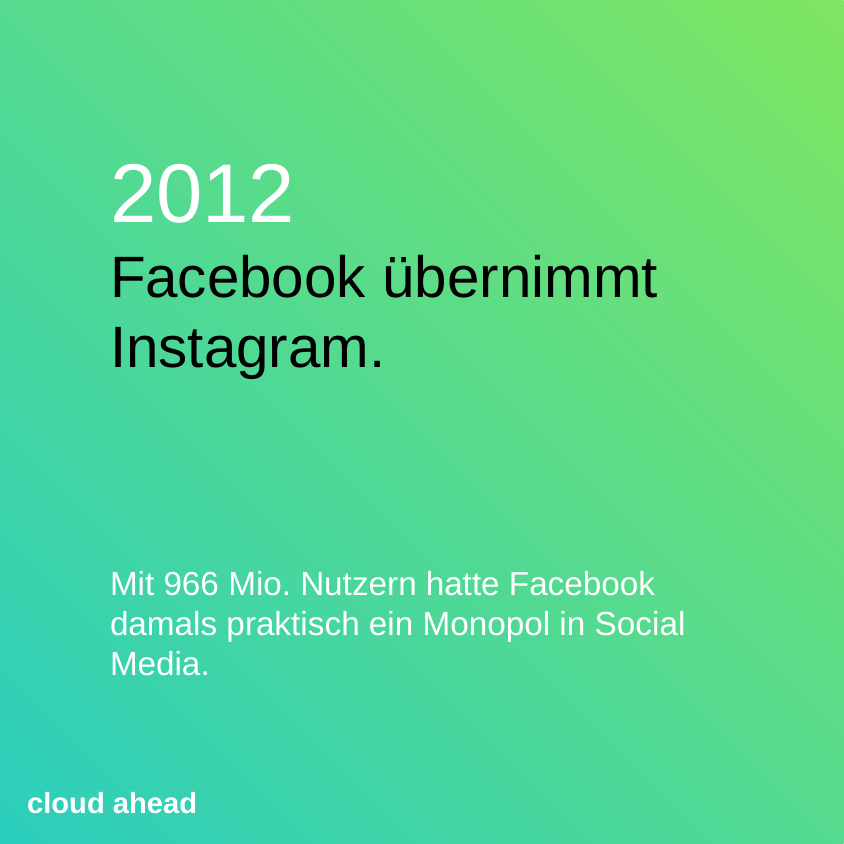

2012
Facebook übernimmt Instagram.

Facebook Statistik 2012 - Das bekannteste Social Media Netzwerk (hatzak.de)
Facebook asks court to toss FTC lawsuit over its buys of Instagram and WhatsApp : NPR
Mit 966 Mio. Nutzern hatte Facebook damals praktisch ein Monopol in Social Media.